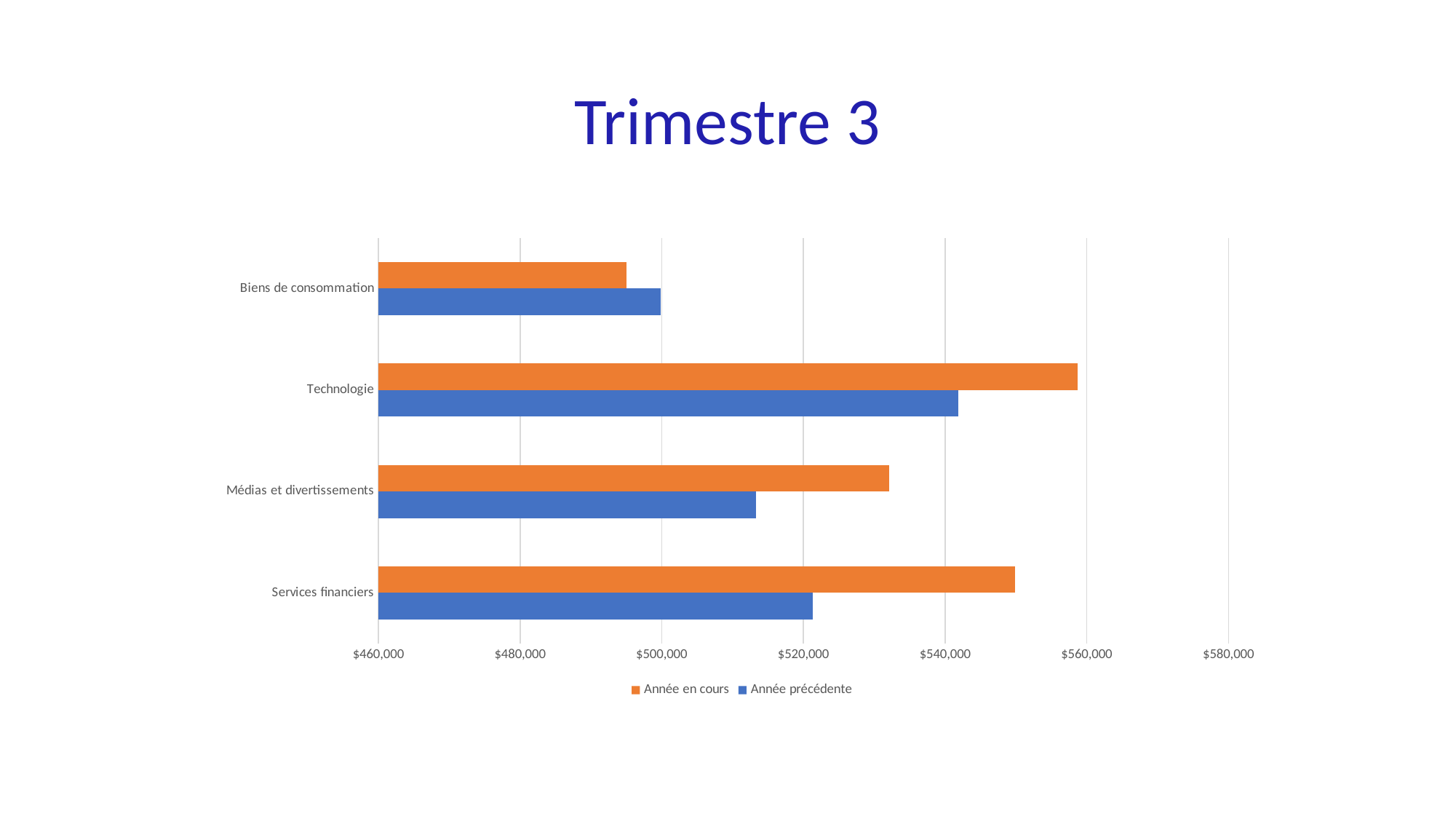

Trimestre 3

### Chart

| Category |
|---|

### Chart

| Category | Année précédente | Année en cours |
|---|---|---|
| Services financiers | 521347.0 | 549874.0 |
| Médias et divertissements | 513268.0 | 532154.0 |
| Technologie | 541897.0 | 558741.0 |
| Biens de consommation | 499874.0 | 495000.0 |